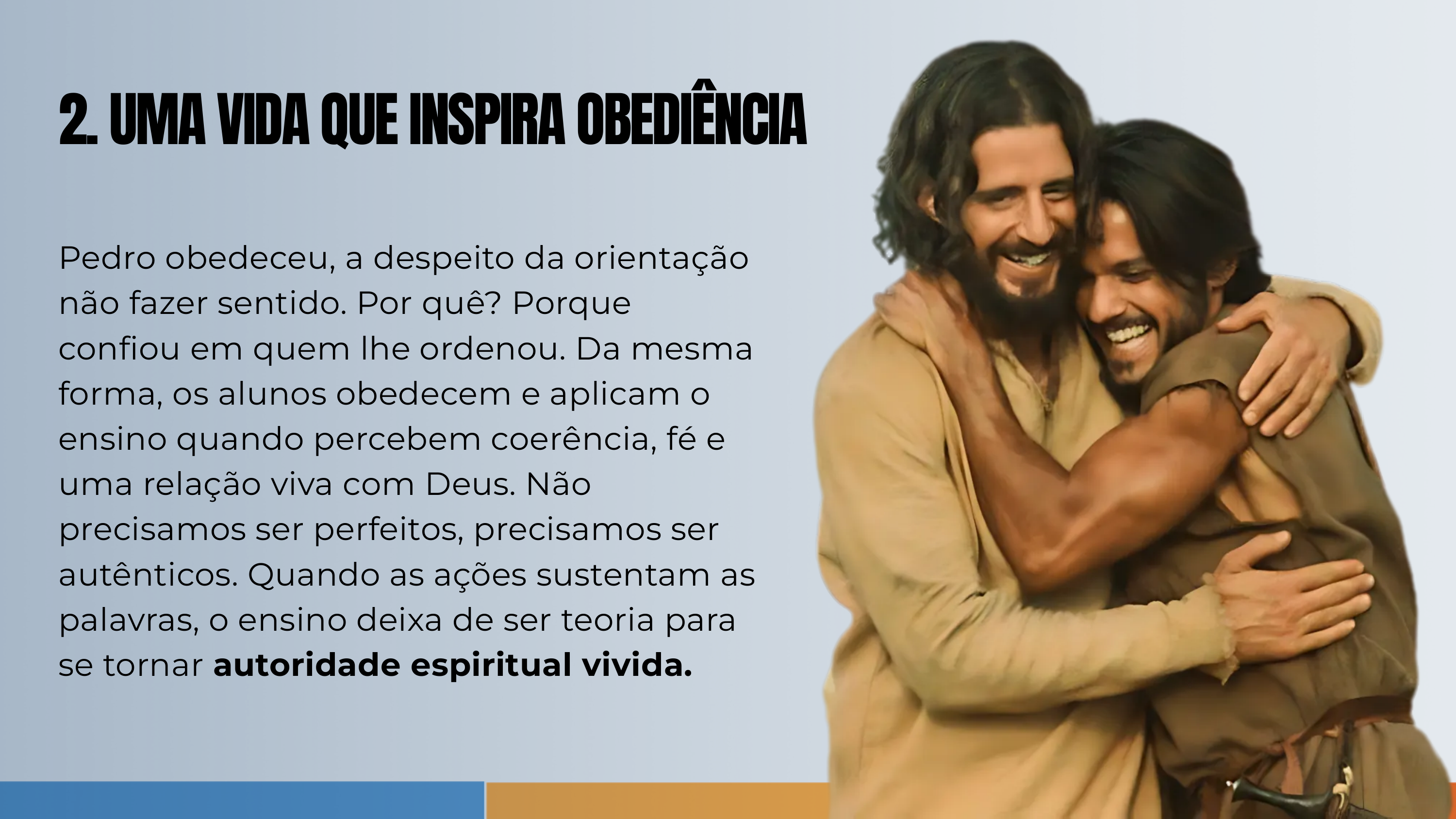

2. UMA VIDA QUE INSPIRA OBEDIÊNCIA
Pedro obedeceu, a despeito da orientação não fazer sentido. Por quê? Porque confiou em quem lhe ordenou. Da mesma forma, os alunos obedecem e aplicam o ensino quando percebem coerência, fé e uma relação viva com Deus. Não precisamos ser perfeitos, precisamos ser autênticos. Quando as ações sustentam as palavras, o ensino deixa de ser teoria para se tornar autoridade espiritual vivida.